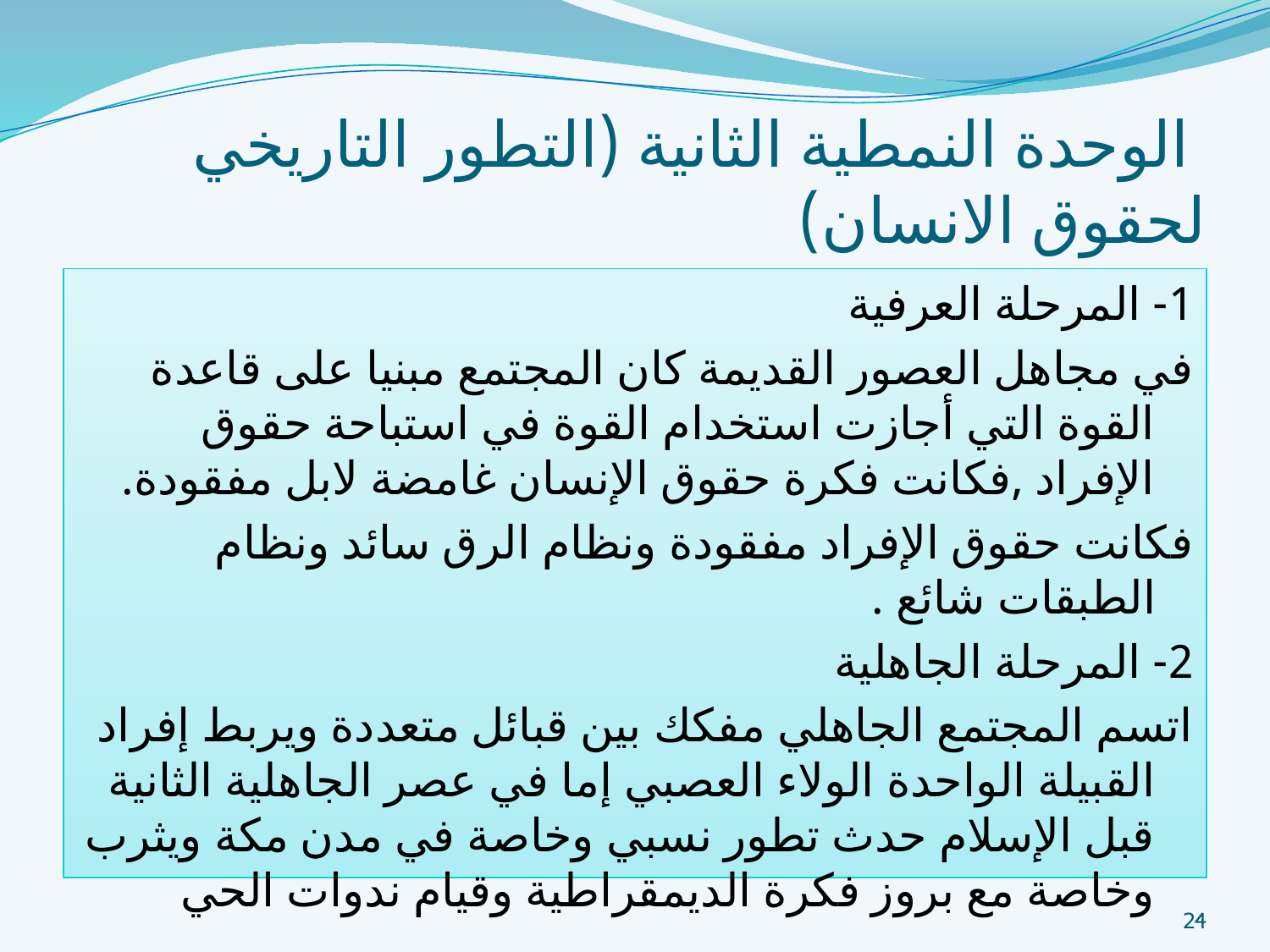

# الوحدة النمطية الثانية (التطور التاريخي لحقوق الانسان)
1- المرحلة العرفية
في مجاهل العصور القديمة كان المجتمع مبنيا على قاعدة القوة التي أجازت استخدام القوة في استباحة حقوق الإفراد ,فكانت فكرة حقوق الإنسان غامضة لابل مفقودة.
فكانت حقوق الإفراد مفقودة ونظام الرق سائد ونظام الطبقات شائع .
2- المرحلة الجاهلية
اتسم المجتمع الجاهلي مفكك بين قبائل متعددة ويربط إفراد القبيلة الواحدة الولاء العصبي إما في عصر الجاهلية الثانية قبل الإسلام حدث تطور نسبي وخاصة في مدن مكة ويثرب وخاصة مع بروز فكرة الديمقراطية وقيام ندوات الحي

24